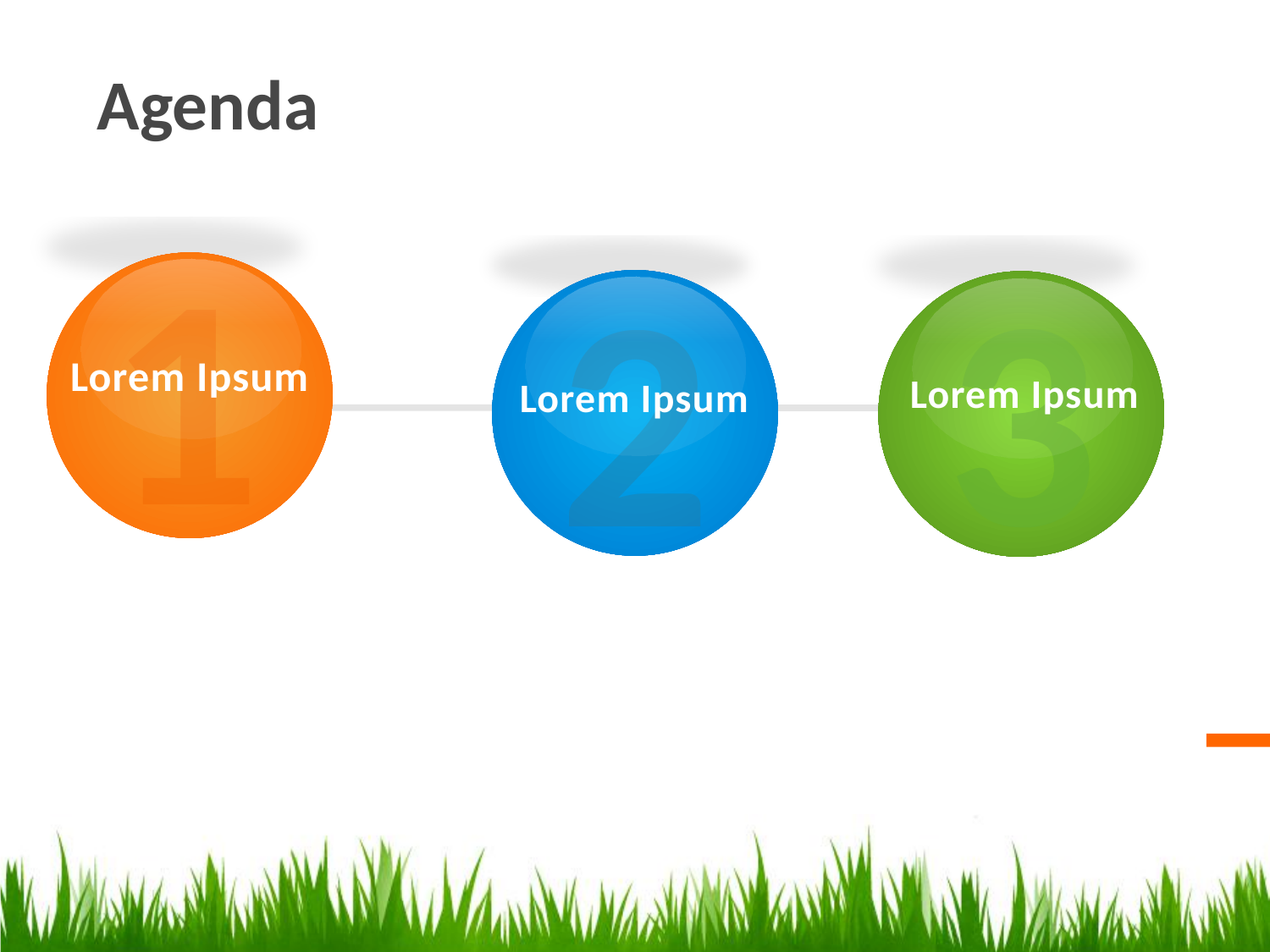

Agenda
1

Lorem Ipsum
3

Lorem Ipsum
2

Lorem Ipsum